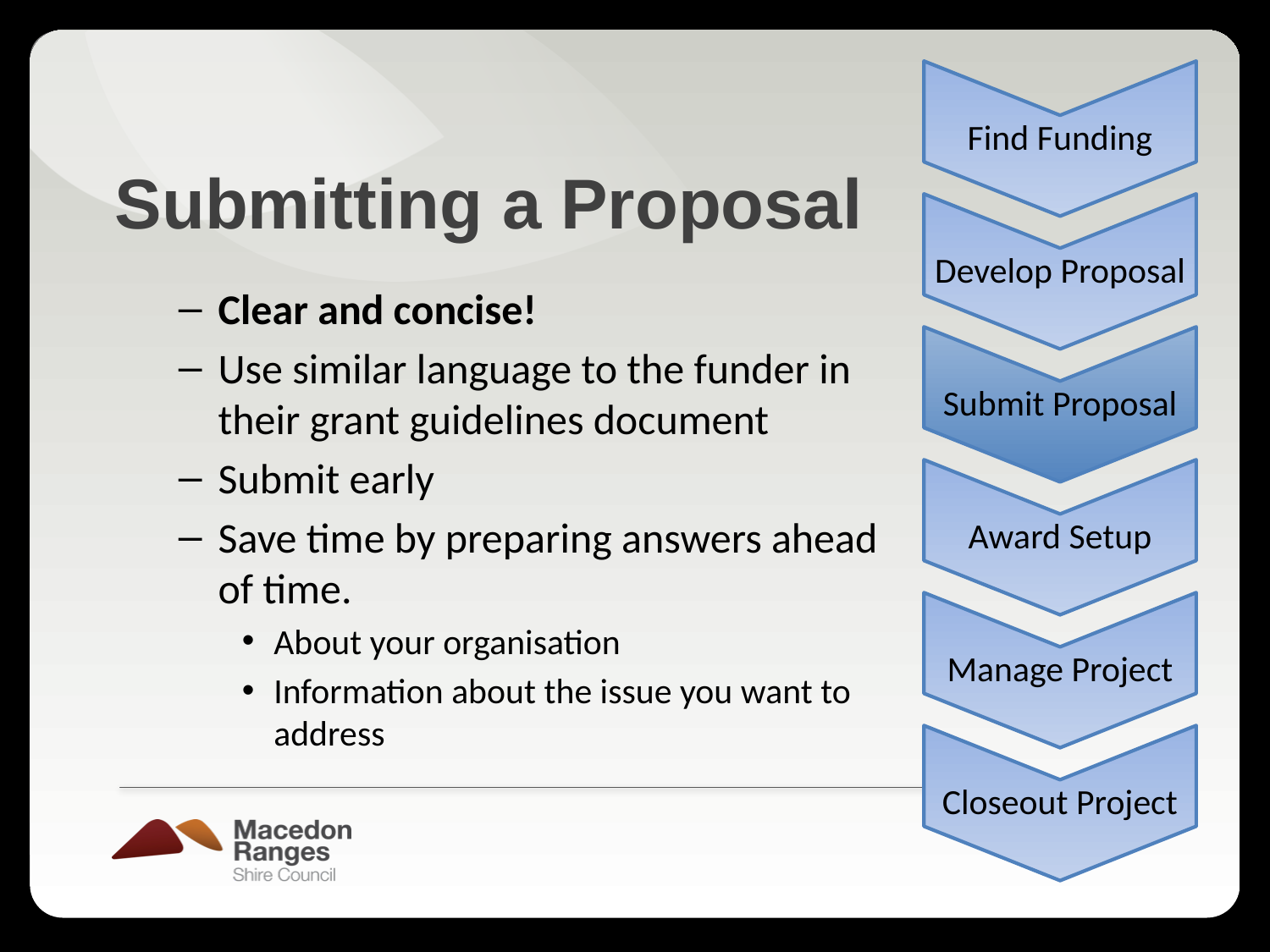

Find Funding
Develop Proposal
Submit Proposal
Award Setup
Manage Project
Closeout Project
# Submitting a Proposal
Clear and concise!
Use similar language to the funder in their grant guidelines document
Submit early
Save time by preparing answers ahead of time.
About your organisation
Information about the issue you want to address